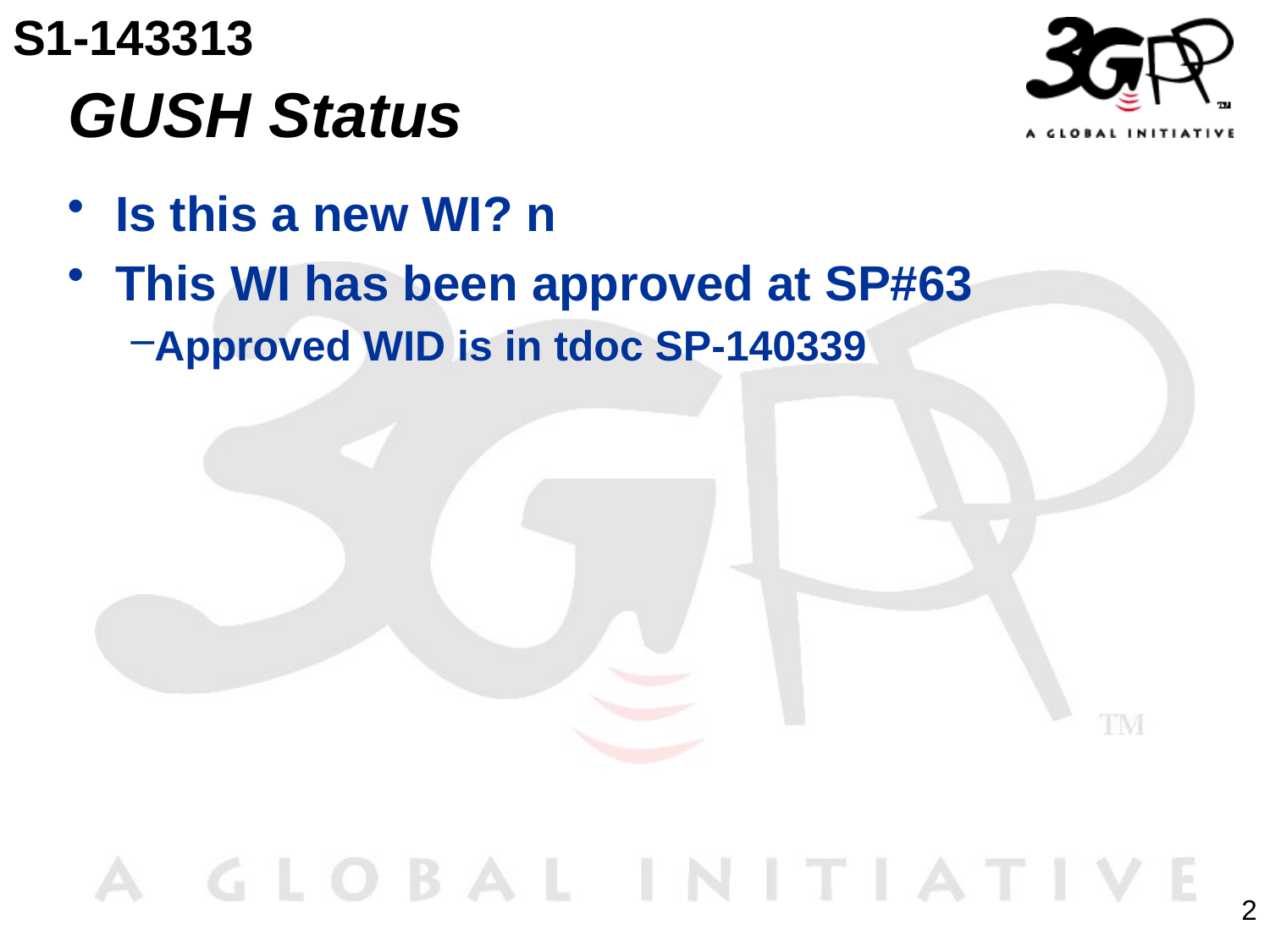

S1-143313
# GUSH Status
Is this a new WI? n
This WI has been approved at SP#63
Approved WID is in tdoc SP-140339
2